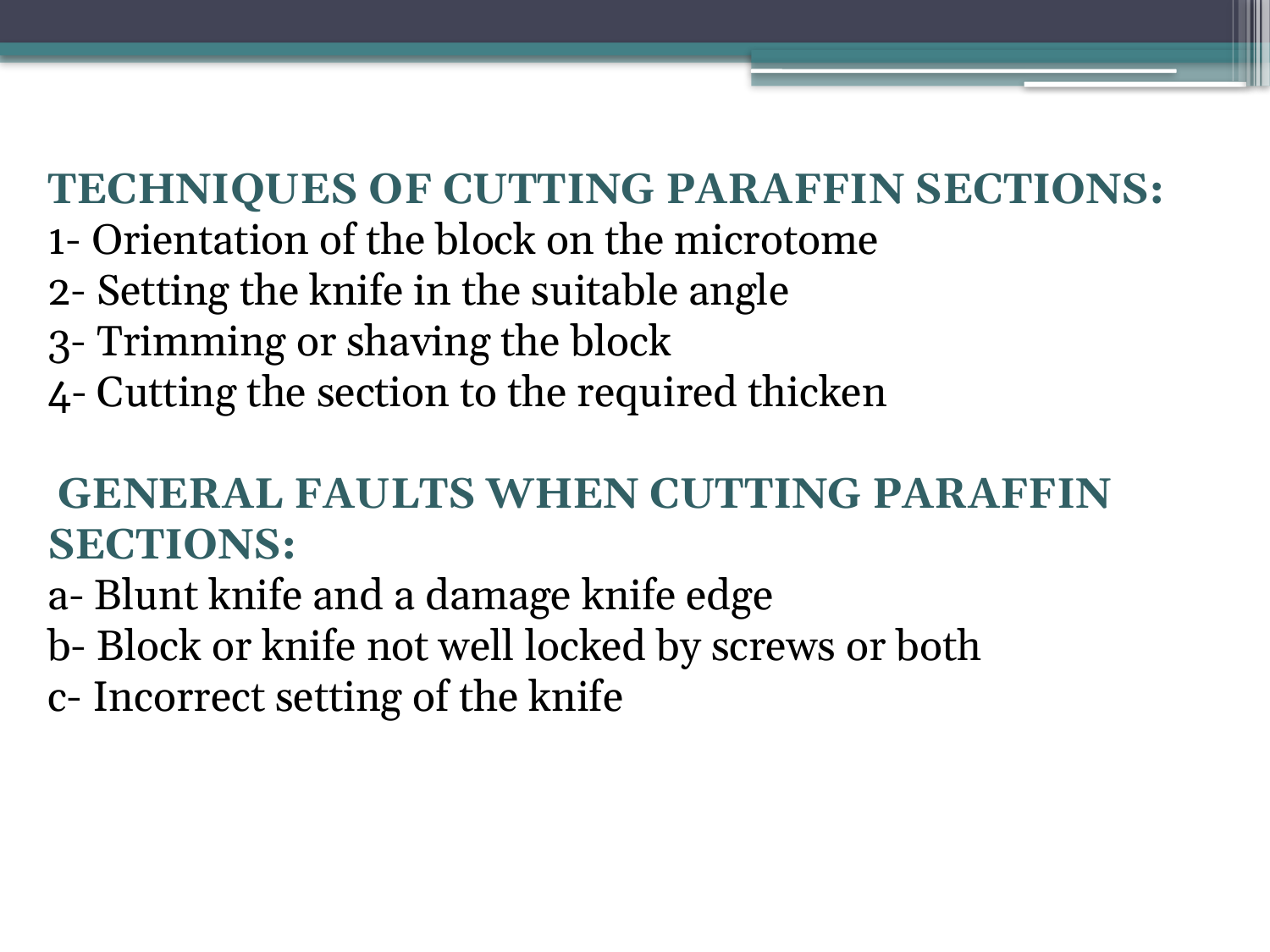

# TECHNIQUES OF CUTTING PARAFFIN SECTIONS: 1- Orientation of the block on the microtome 2- Setting the knife in the suitable angle 3- Trimming or shaving the block 4- Cutting the section to the required thicken GENERAL FAULTS WHEN CUTTING PARAFFIN     SECTIONS: a- Blunt knife and a damage knife edge b- Block or knife not well locked by screws or both c- Incorrect setting of the knife